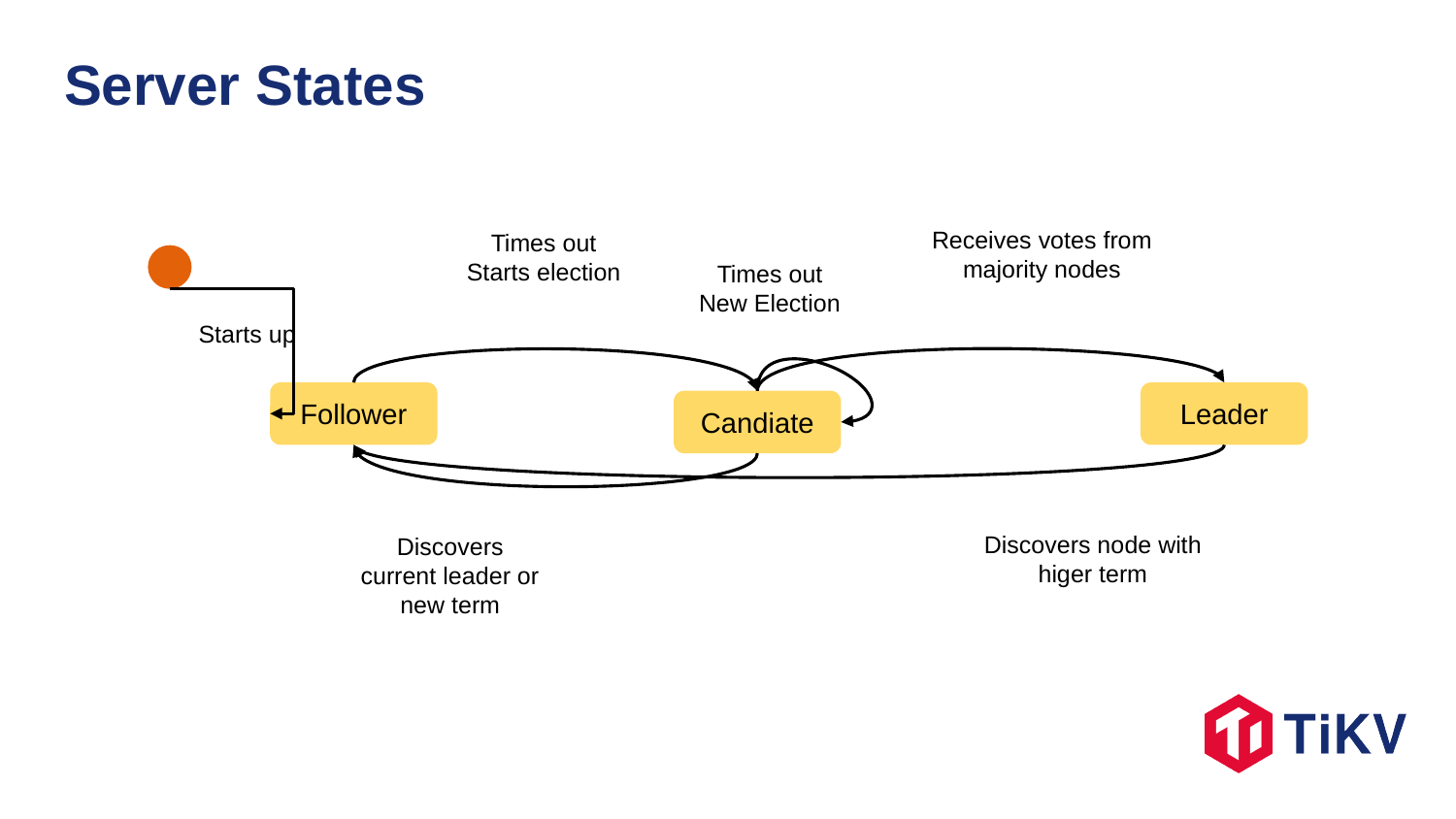

Server States

Receives votes from majority nodes
Times out
Starts election
Times out
New Election

Starts up
Follower
Leader
Candiate
Discovers node with higer term
Discovers
current leader or new term